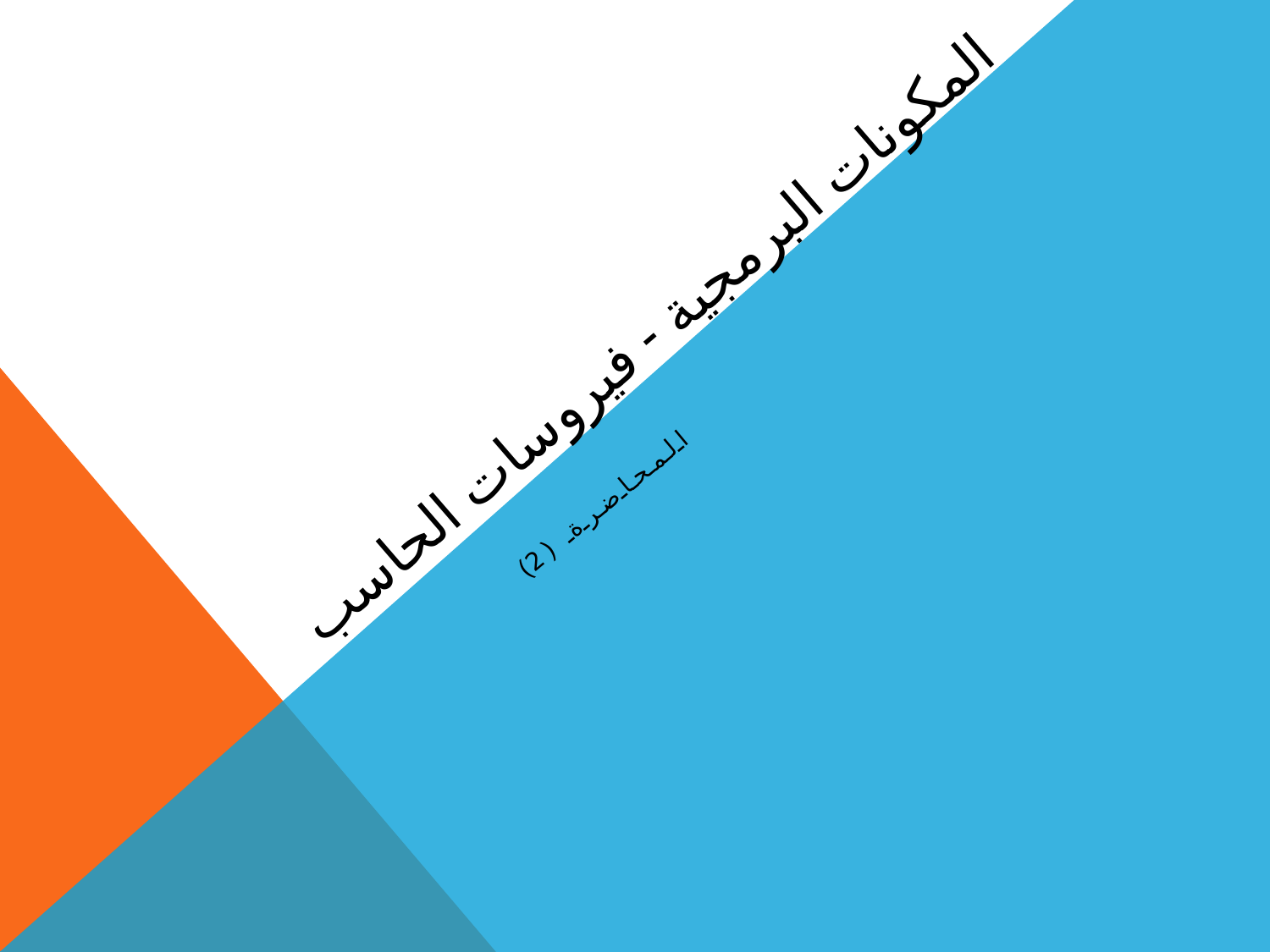

# المكونات البرمجية - فيروسات الحاسب
المحاضرة (2)